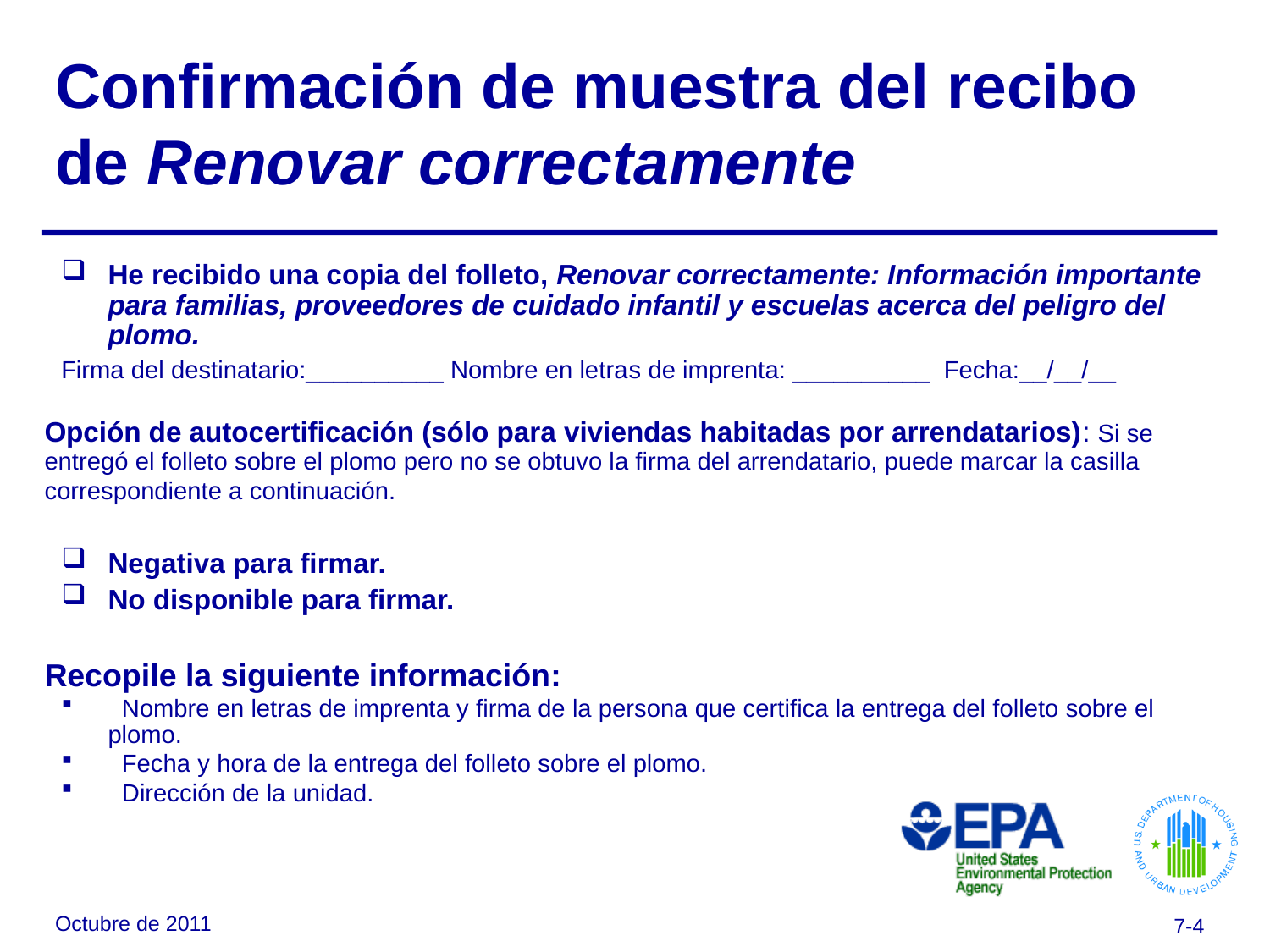

# Confirmación de muestra del recibo de Renovar correctamente
He recibido una copia del folleto, Renovar correctamente: Información importante para familias, proveedores de cuidado infantil y escuelas acerca del peligro del plomo.
Firma del destinatario:__________ Nombre en letras de imprenta: __________  Fecha:__/__/__

Opción de autocertificación (sólo para viviendas habitadas por arrendatarios): Si se entregó el folleto sobre el plomo pero no se obtuvo la firma del arrendatario, puede marcar la casilla correspondiente a continuación.

Negativa para firmar.
No disponible para firmar.

Recopile la siguiente información:
  Nombre en letras de imprenta y firma de la persona que certifica la entrega del folleto sobre el plomo.
  Fecha y hora de la entrega del folleto sobre el plomo.
  Dirección de la unidad.
Octubre de 2011
7-4